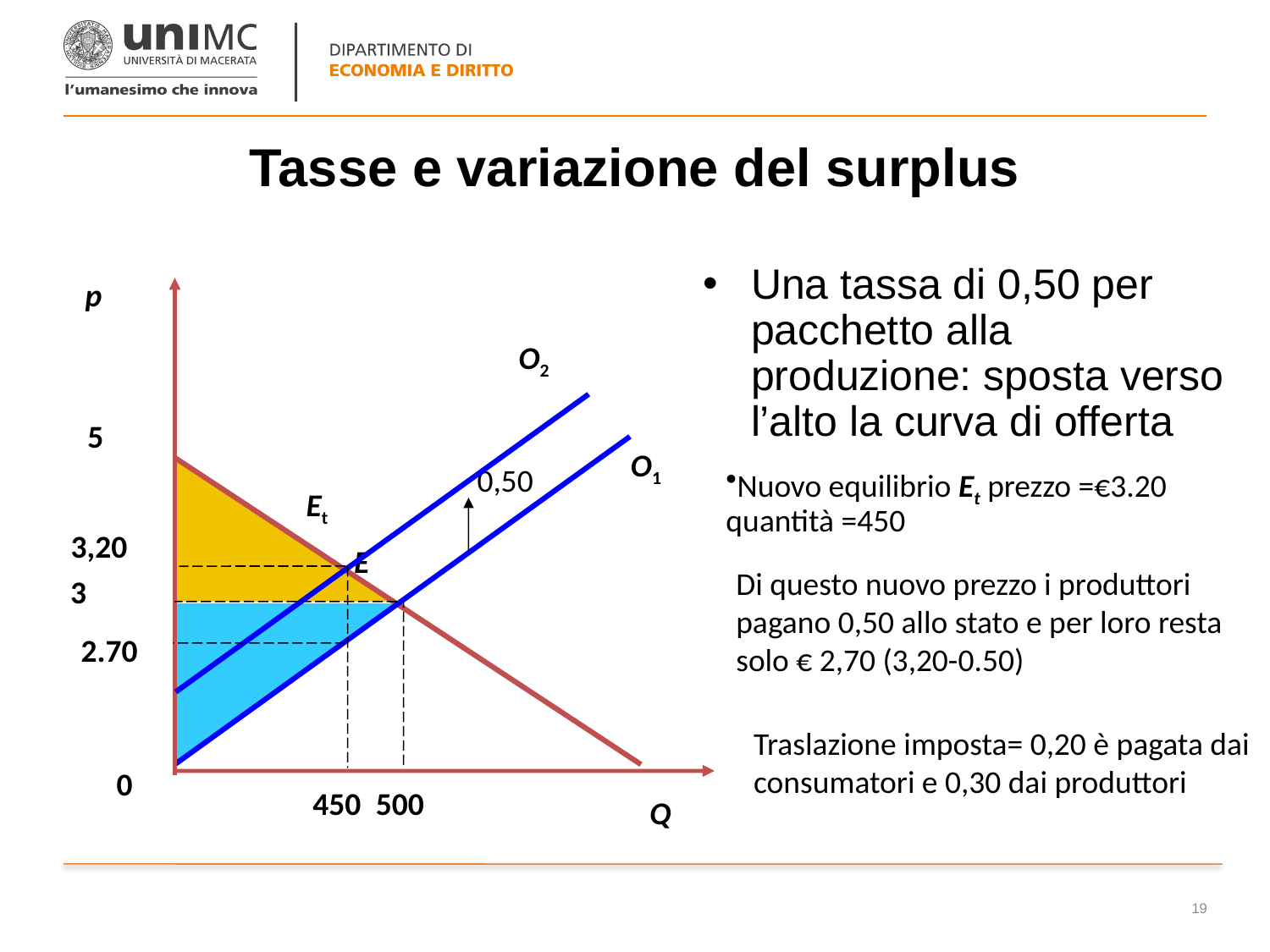

# Tasse e variazione del surplus
Una tassa di 0,50 per pacchetto alla produzione: sposta verso l’alto la curva di offerta
p

O1

E

0

500
Q
3
5
O2

0,50
3,20

450

Et
Nuovo equilibrio Et prezzo =€3.20 quantità =450
Di questo nuovo prezzo i produttori pagano 0,50 allo stato e per loro resta solo € 2,70 (3,20-0.50)
2.70

Traslazione imposta= 0,20 è pagata dai consumatori e 0,30 dai produttori
19